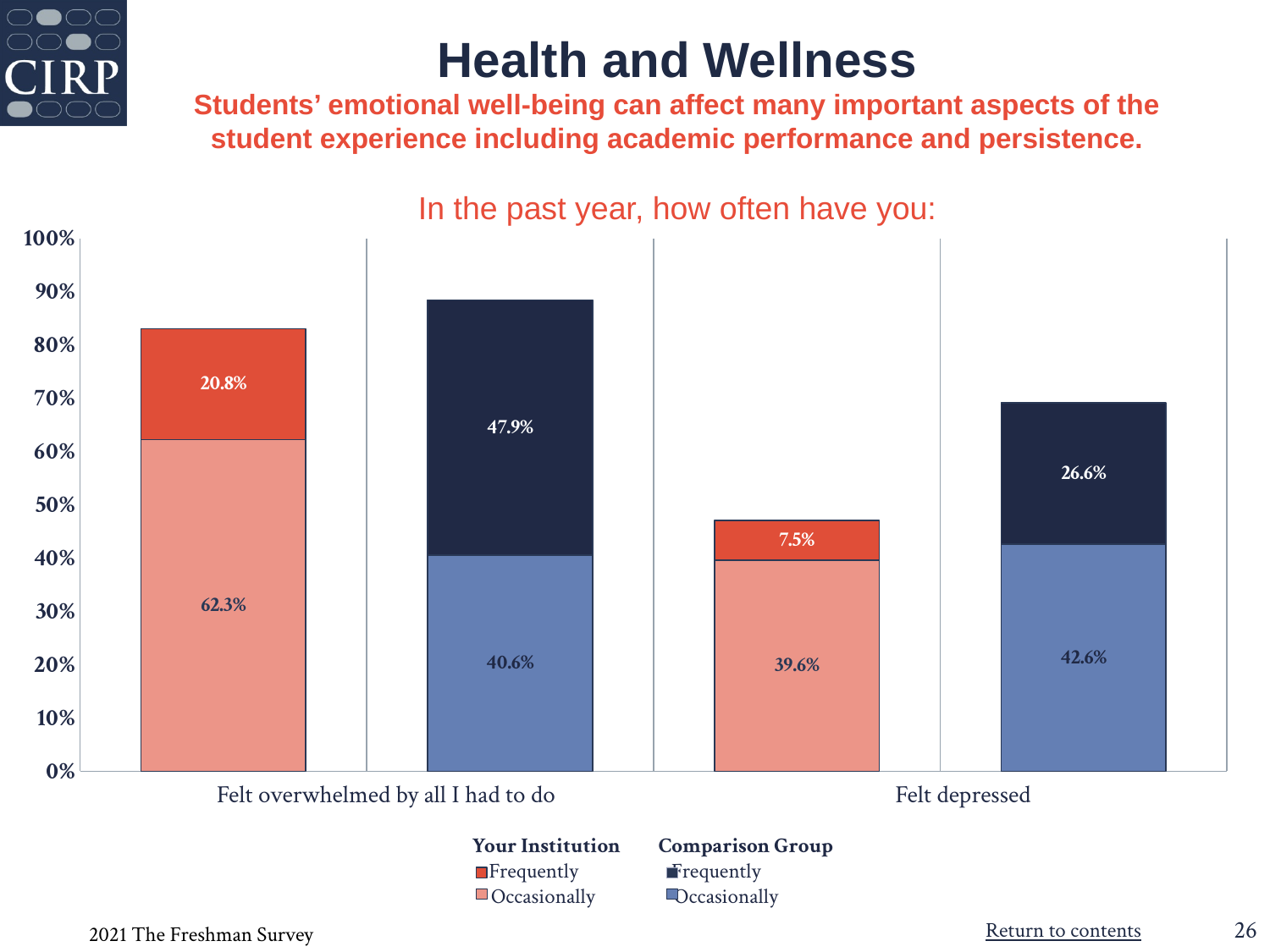

# Health and Wellness Students’ emotional well-being can affect many important aspects of the student experience including academic performance and persistence. In the past year, how often have you:

### Chart

| Category | Occasionally | Frequently |
|---|---|---|
| Your Institution | 0.623 | 0.208 |
| Comparison Group | 0.406 | 0.479 |
| Your Institution | 0.396 | 0.075 |
| Comparison Group | 0.426 | 0.266 |
Felt overwhelmed by all I had to do
Felt depressed
 Your Institution         Comparison Group
     Frequently                    Frequently
     Occasionally                 Occasionally

2021 The Freshman Survey

Return to contents
26